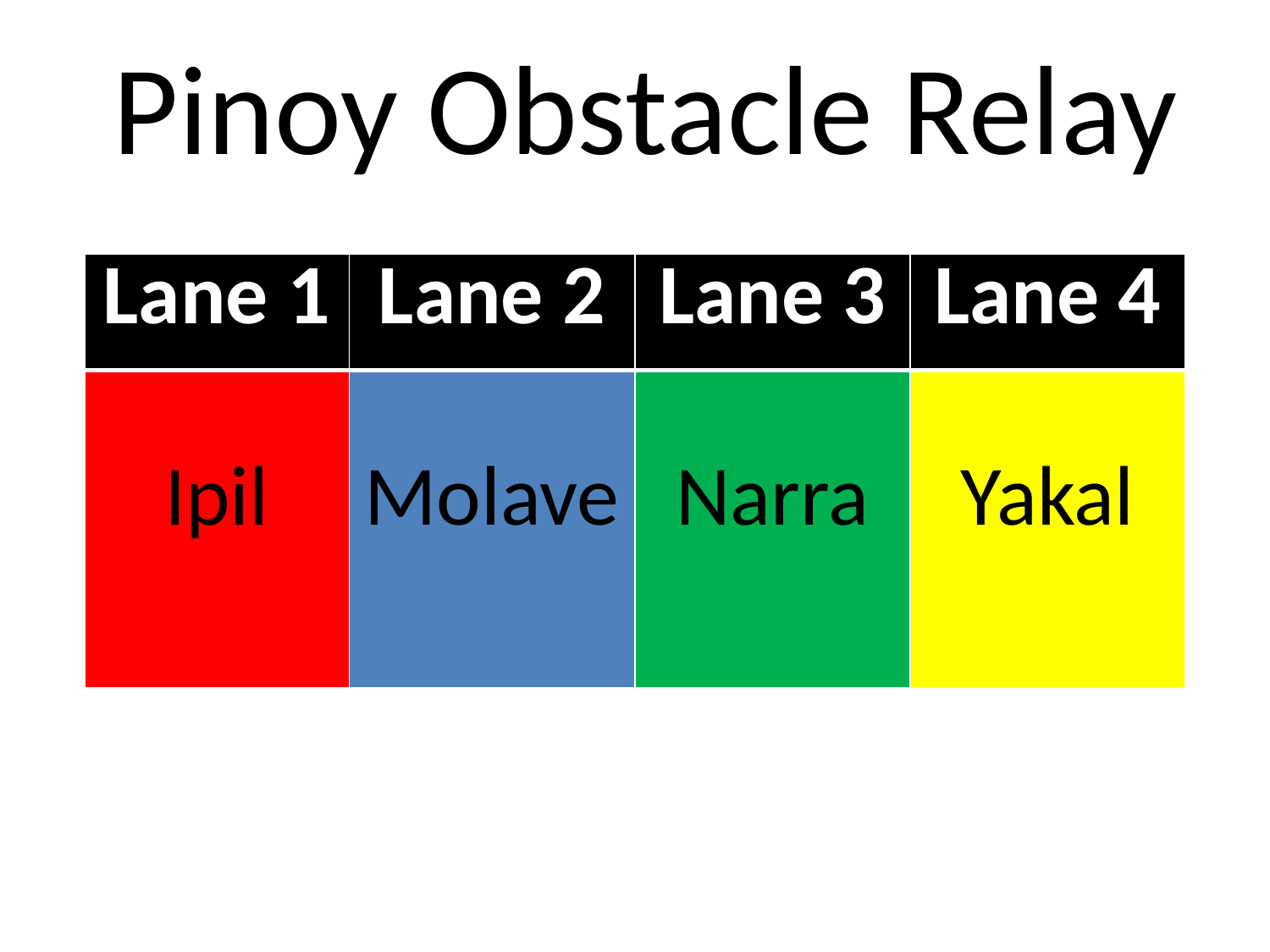

Pinoy Obstacle Relay
| Lane 1 | Lane 2 | Lane 3 | Lane 4 |
| --- | --- | --- | --- |
| Ipil | Molave | Narra | Yakal |